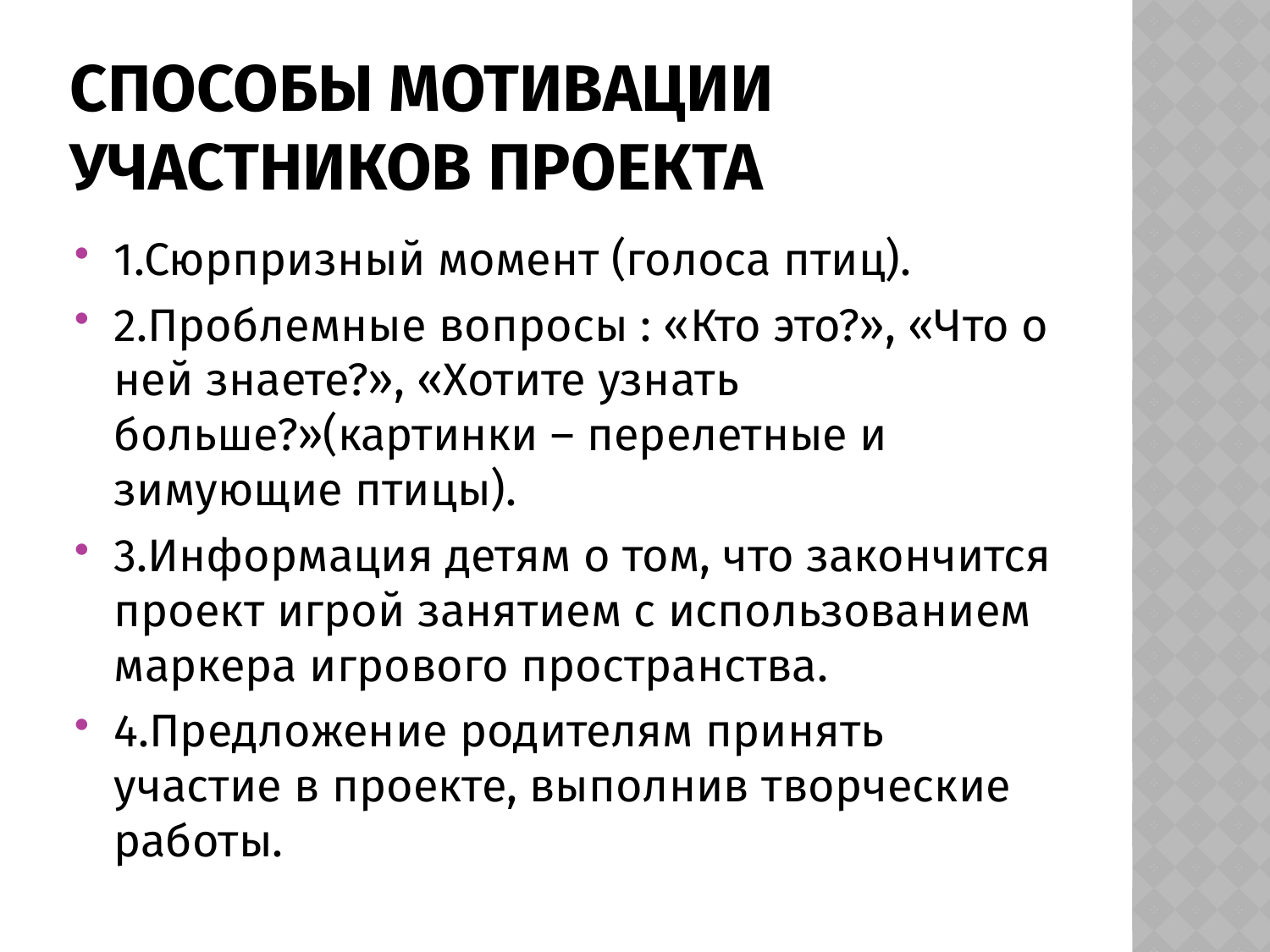

# Способы Мотивации участников проекта
1.Сюрпризный момент (голоса птиц).
2.Проблемные вопросы : «Кто это?», «Что о ней знаете?», «Хотите узнать больше?»(картинки – перелетные и зимующие птицы).
3.Информация детям о том, что закончится проект игрой занятием с использованием маркера игрового пространства.
4.Предложение родителям принять участие в проекте, выполнив творческие работы.